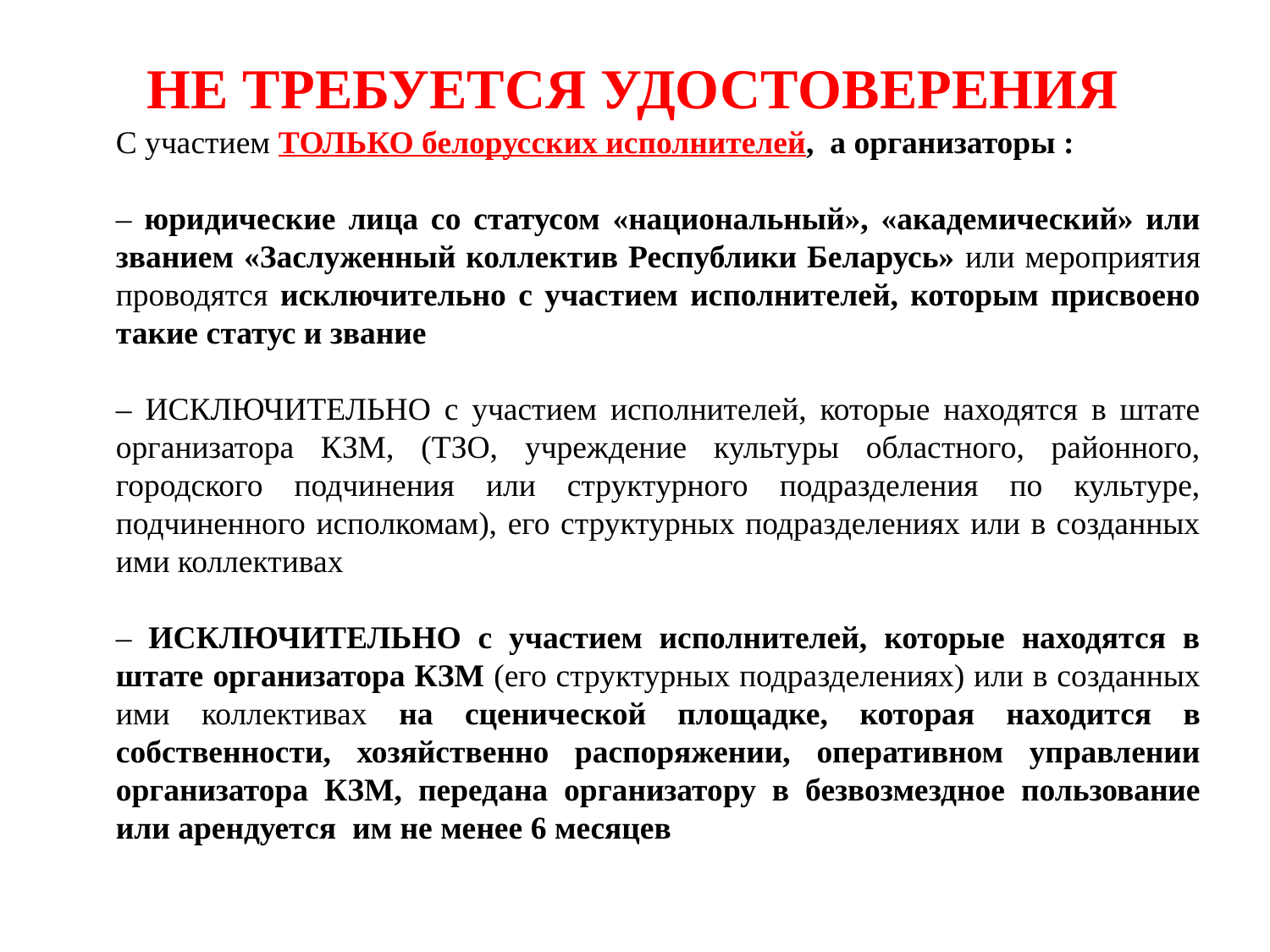

НЕ ТРЕБУЕТСЯ УДОСТОВЕРЕНИЯ
С участием ТОЛЬКО белорусских исполнителей,  а организаторы :

– юридические лица со статусом «национальный», «академический» или званием «Заслуженный коллектив Республики Беларусь» или мероприятия проводятся исключительно с участием исполнителей, которым присвоено такие статус и звание

– ИСКЛЮЧИТЕЛЬНО с участием исполнителей, которые находятся в штате организатора КЗМ, (ТЗО, учреждение культуры областного, районного, городского подчинения или структурного подразделения по культуре, подчиненного исполкомам), его структурных подразделениях или в созданных ими коллективах

– ИСКЛЮЧИТЕЛЬНО с участием исполнителей, которые находятся в штате организатора КЗМ (его структурных подразделениях) или в созданных ими коллективах на сценической площадке, которая находится в собственности, хозяйственно распоряжении, оперативном управлении организатора КЗМ, передана организатору в безвозмездное пользование или арендуется  им не менее 6 месяцев